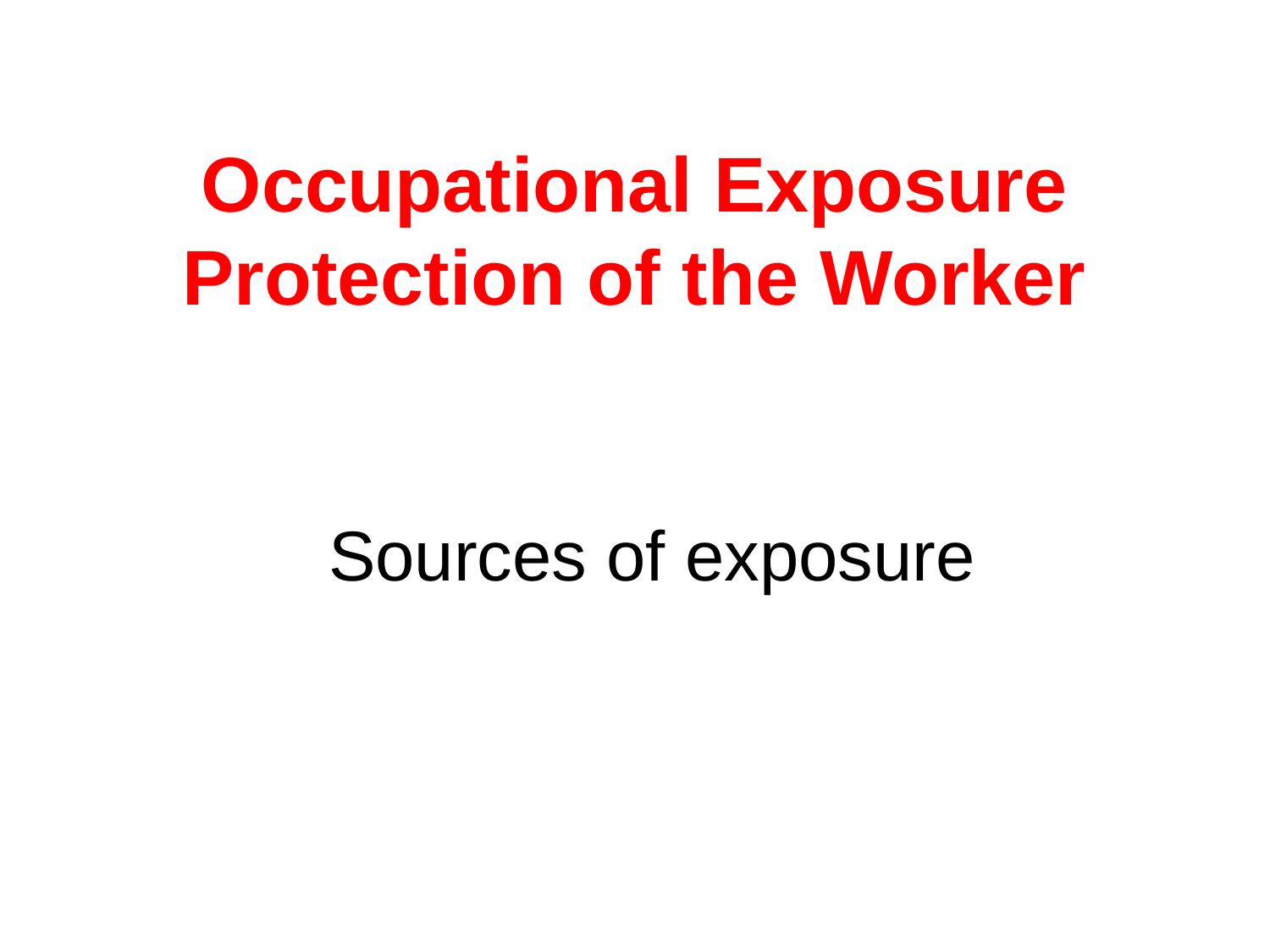

Occupational Exposure Protection of the Worker
Sources of exposure